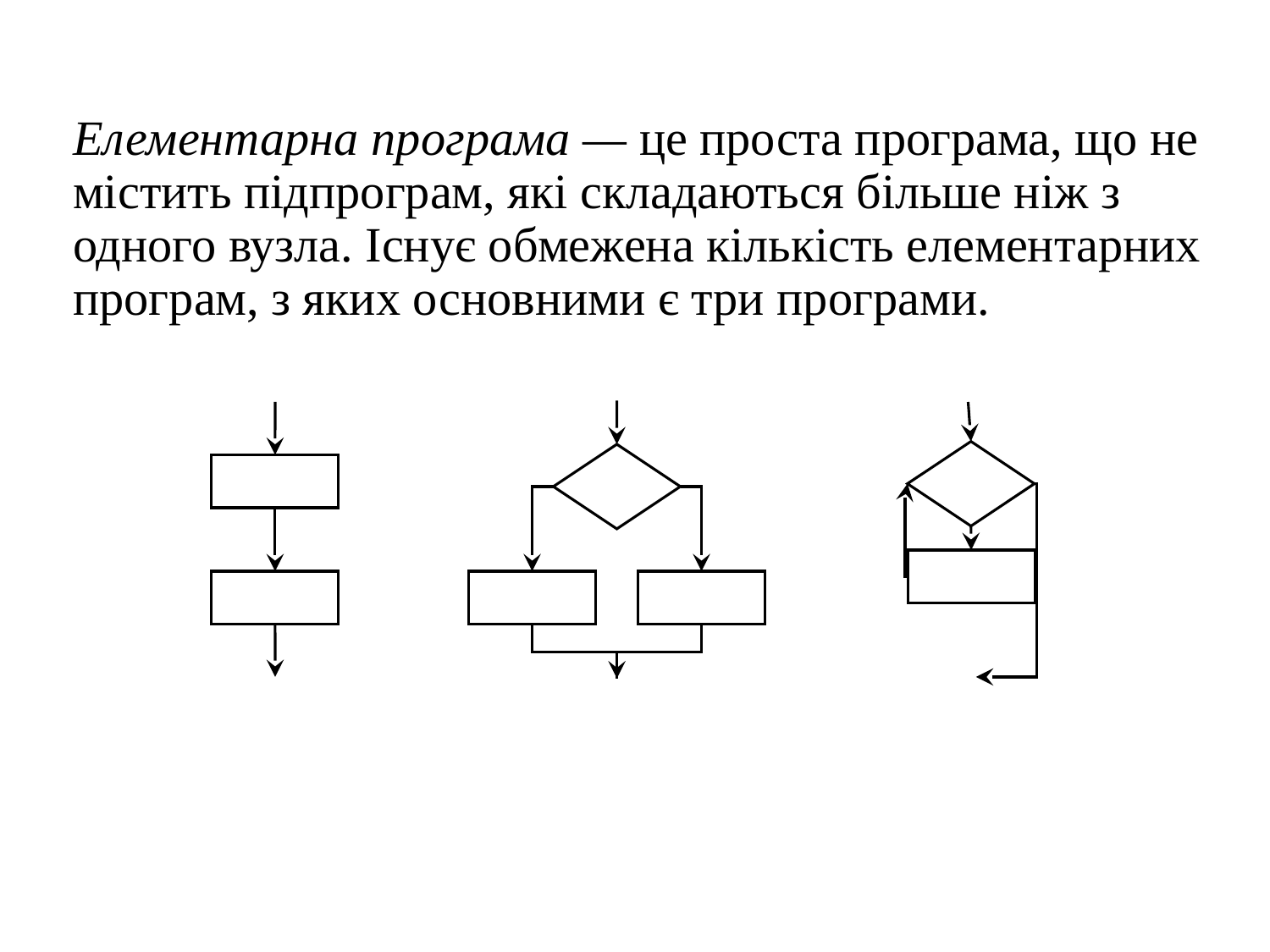

Елементарна програма — це проста програма, що не містить підпрограм, які складаються більше ніж з одного вузла. Існує обмежена кількість елементарних програм, з яких основними є три програми.